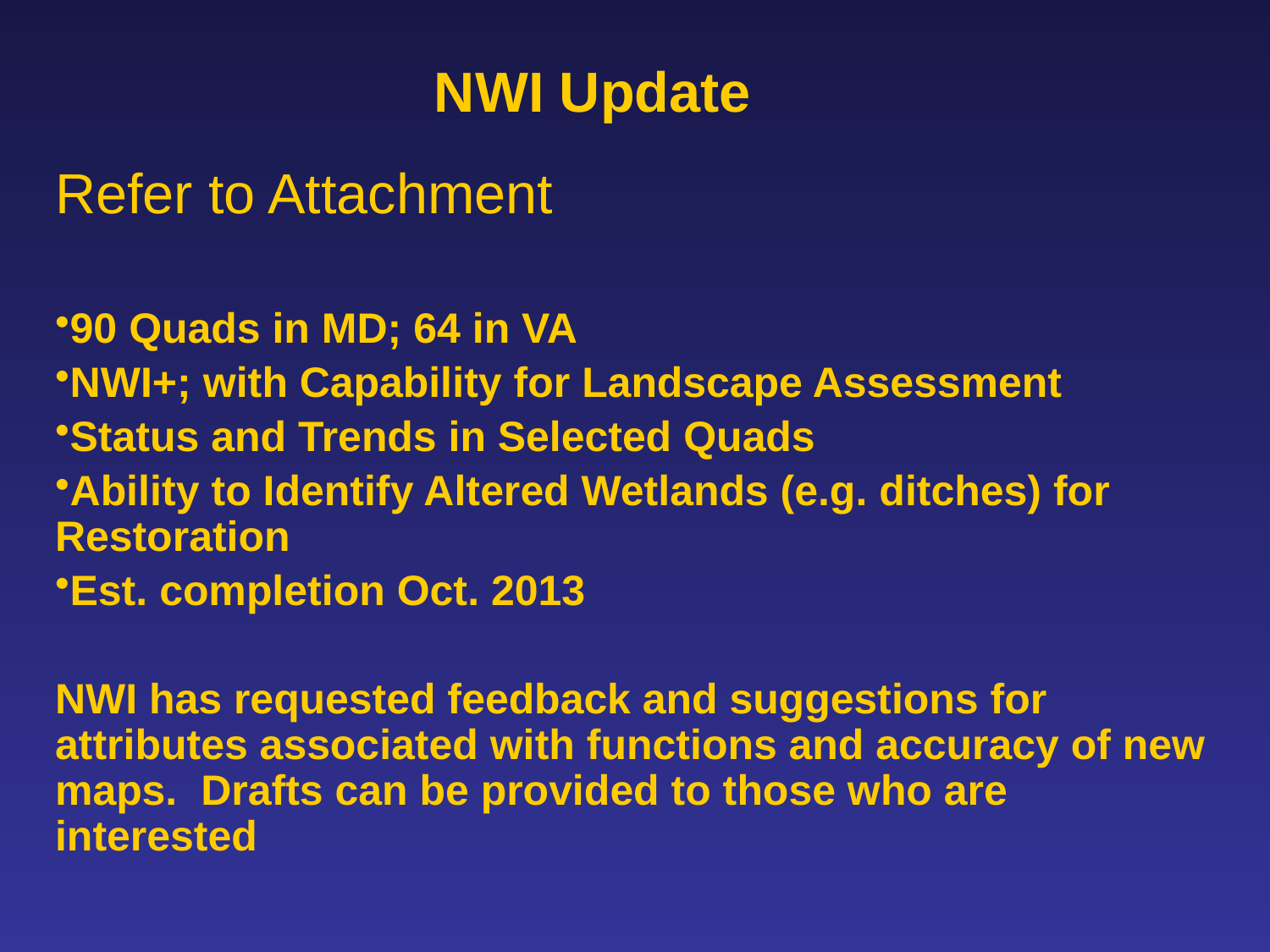

# NWI Update
Refer to Attachment

90 Quads in MD; 64 in VA
NWI+; with Capability for Landscape Assessment
Status and Trends in Selected Quads
Ability to Identify Altered Wetlands (e.g. ditches) for 	Restoration
Est. completion Oct. 2013

NWI has requested feedback and suggestions for attributes associated with functions and accuracy of new maps.  Drafts can be provided to those who are interested